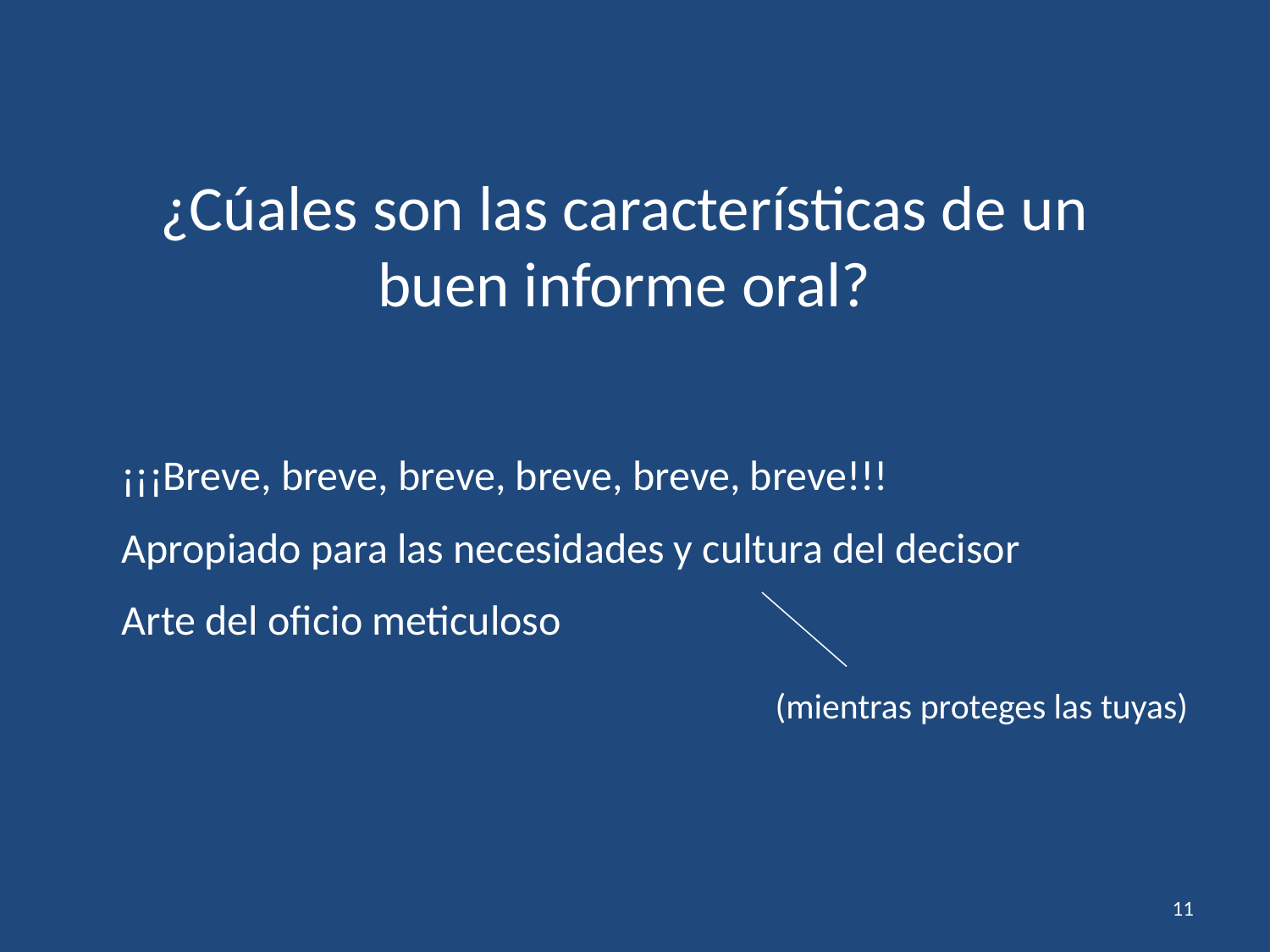

¿Cúales son las características de un buen informe oral?
¡¡¡Breve, breve, breve, breve, breve, breve!!!
Apropiado para las necesidades y cultura del decisor
Arte del oficio meticuloso

(mientras proteges las tuyas)
11